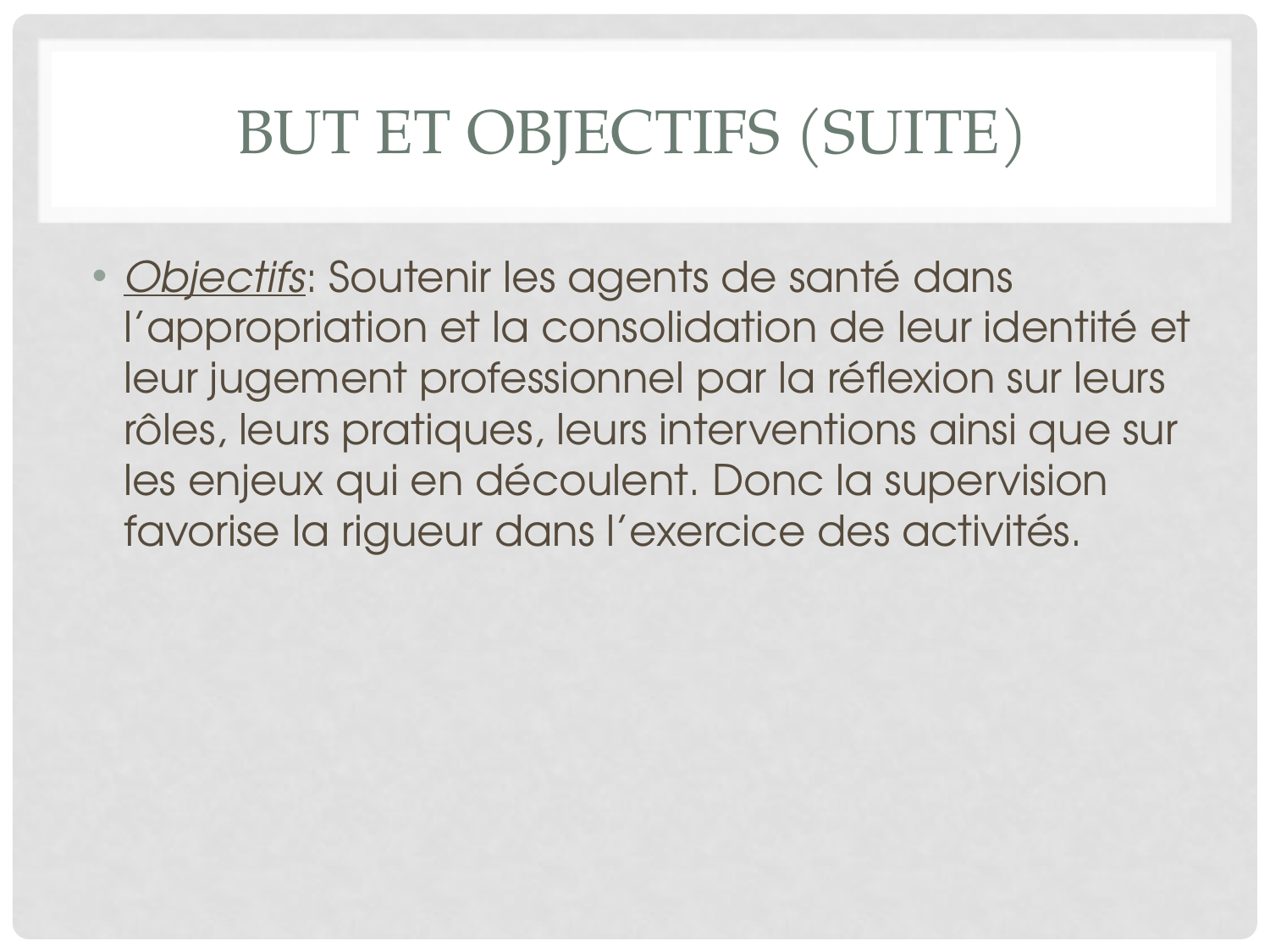

# But et objectifs (suite)
Objectifs: Soutenir les agents de santé dans l’appropriation et la consolidation de leur identité et leur jugement professionnel par la réflexion sur leurs rôles, leurs pratiques, leurs interventions ainsi que sur les enjeux qui en découlent. Donc la supervision favorise la rigueur dans l’exercice des activités.